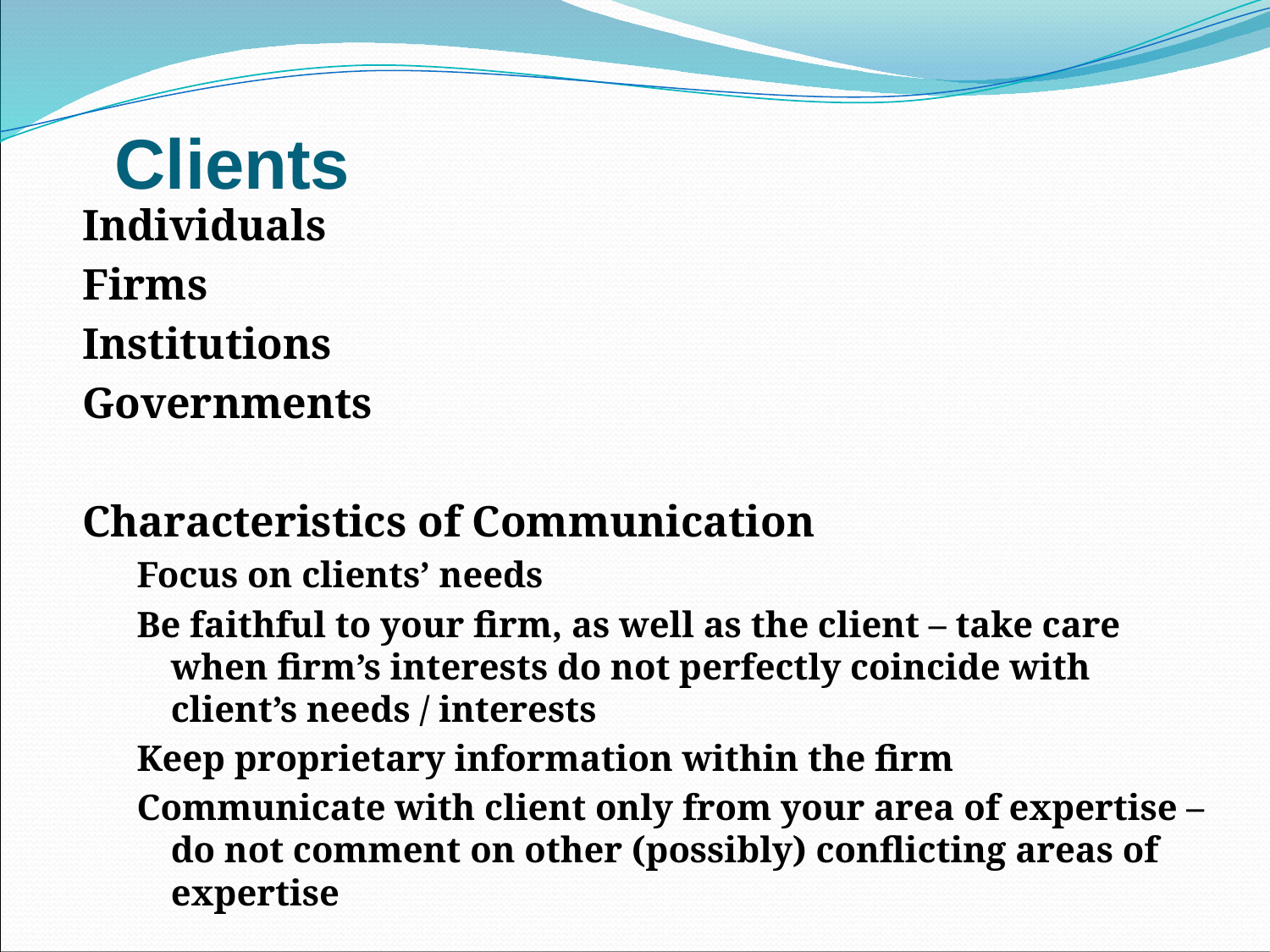

# Clients
Individuals
Firms
Institutions
Governments

Characteristics of Communication
Focus on clients’ needs
Be faithful to your firm, as well as the client – take care when firm’s interests do not perfectly coincide with client’s needs / interests
Keep proprietary information within the firm
Communicate with client only from your area of expertise – do not comment on other (possibly) conflicting areas of expertise